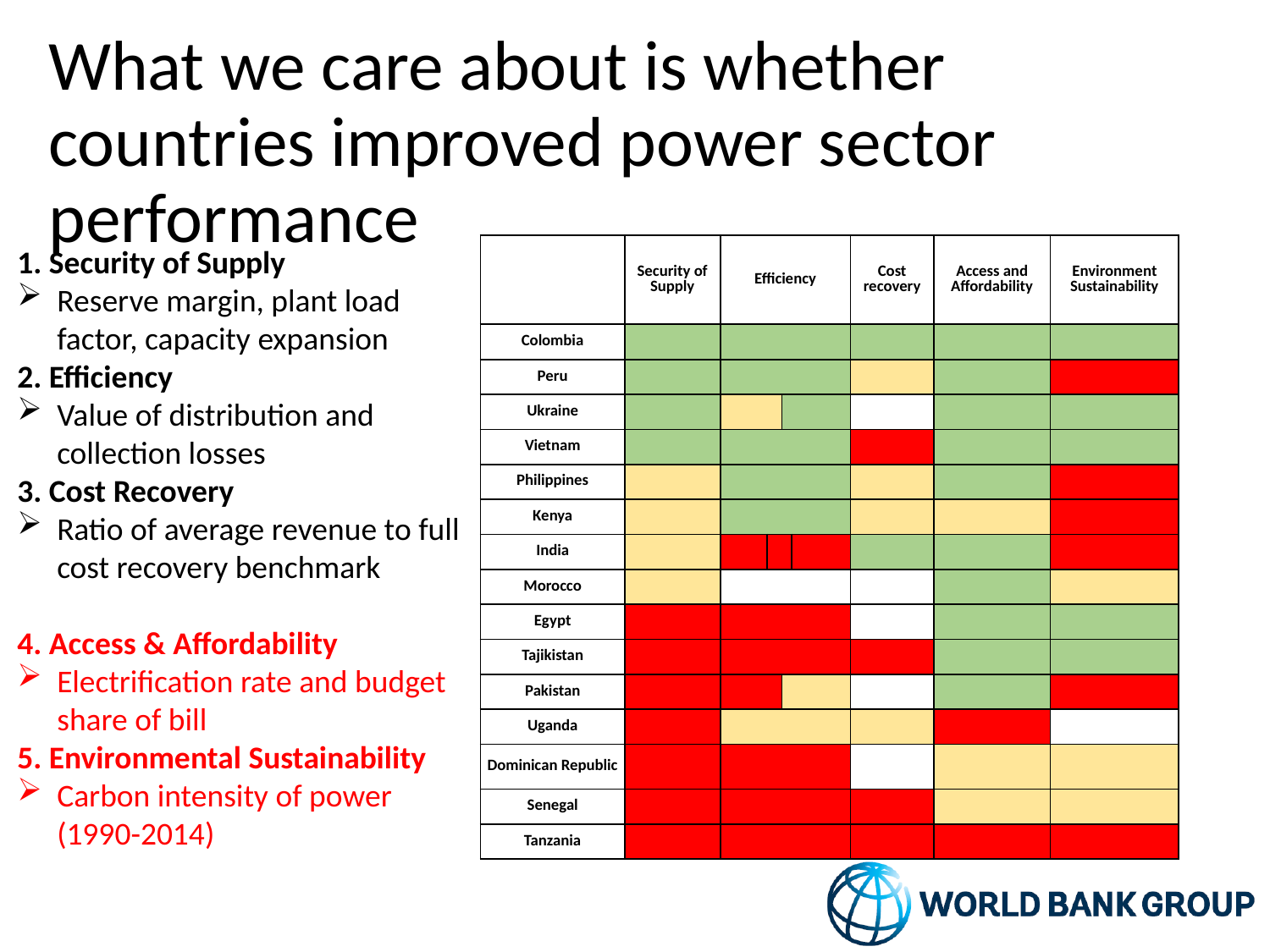

# What we care about is whether countries improved power sector performance
1. Security of Supply
Reserve margin, plant load factor, capacity expansion
2. Efficiency
Value of distribution and collection losses
3. Cost Recovery
Ratio of average revenue to full cost recovery benchmark

4. Access & Affordability
Electrification rate and budget share of bill
5. Environmental Sustainability
Carbon intensity of power (1990-2014)
|  | Security of Supply | Efficiency |  |  |  | Cost recovery | Access and Affordability | Environment Sustainability |
| --- | --- | --- | --- | --- | --- | --- | --- | --- |
| Colombia |  |  |  |  |  |  |  |  |
| Peru |  |  |  |  |  |  |  |  |
| Ukraine |  |  |  |  |  |  |  |  |
| Vietnam |  |  |  |  |  |  |  |  |
| Philippines |  |  |  |  |  |  |  |  |
| Kenya |  |  |  |  |  |  |  |  |
| India |  |  |  |  |  |  |  |  |
| Morocco |  |  |  |  |  |  |  |  |
| Egypt |  |  |  |  |  |  |  |  |
| Tajikistan |  |  |  |  |  |  |  |  |
| Pakistan |  |  |  |  |  |  |  |  |
| Uganda |  |  |  |  |  |  |  |  |
| Dominican Republic |  |  |  |  |  |  |  |  |
| Senegal |  |  |  |  |  |  |  |  |
| Tanzania |  |  |  |  |  |  |  |  |
12